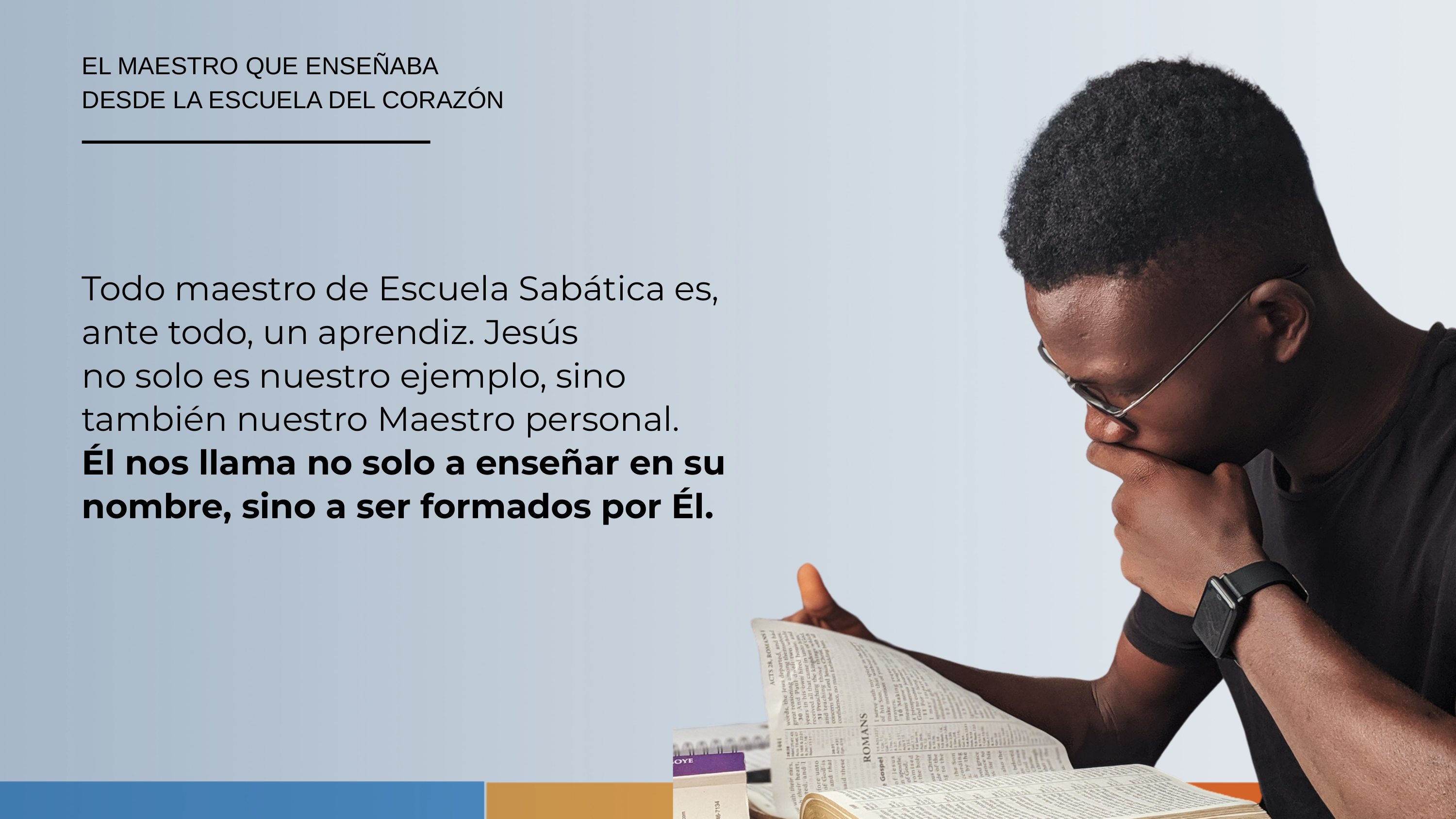

EL MAESTRO QUE ENSEÑABA
DESDE LA ESCUELA DEL CORAZÓN

Todo maestro de Escuela Sabática es, ante todo, un aprendiz. Jesús
no solo es nuestro ejemplo, sino también nuestro Maestro personal.
Él nos llama no solo a enseñar en su nombre, sino a ser formados por Él.